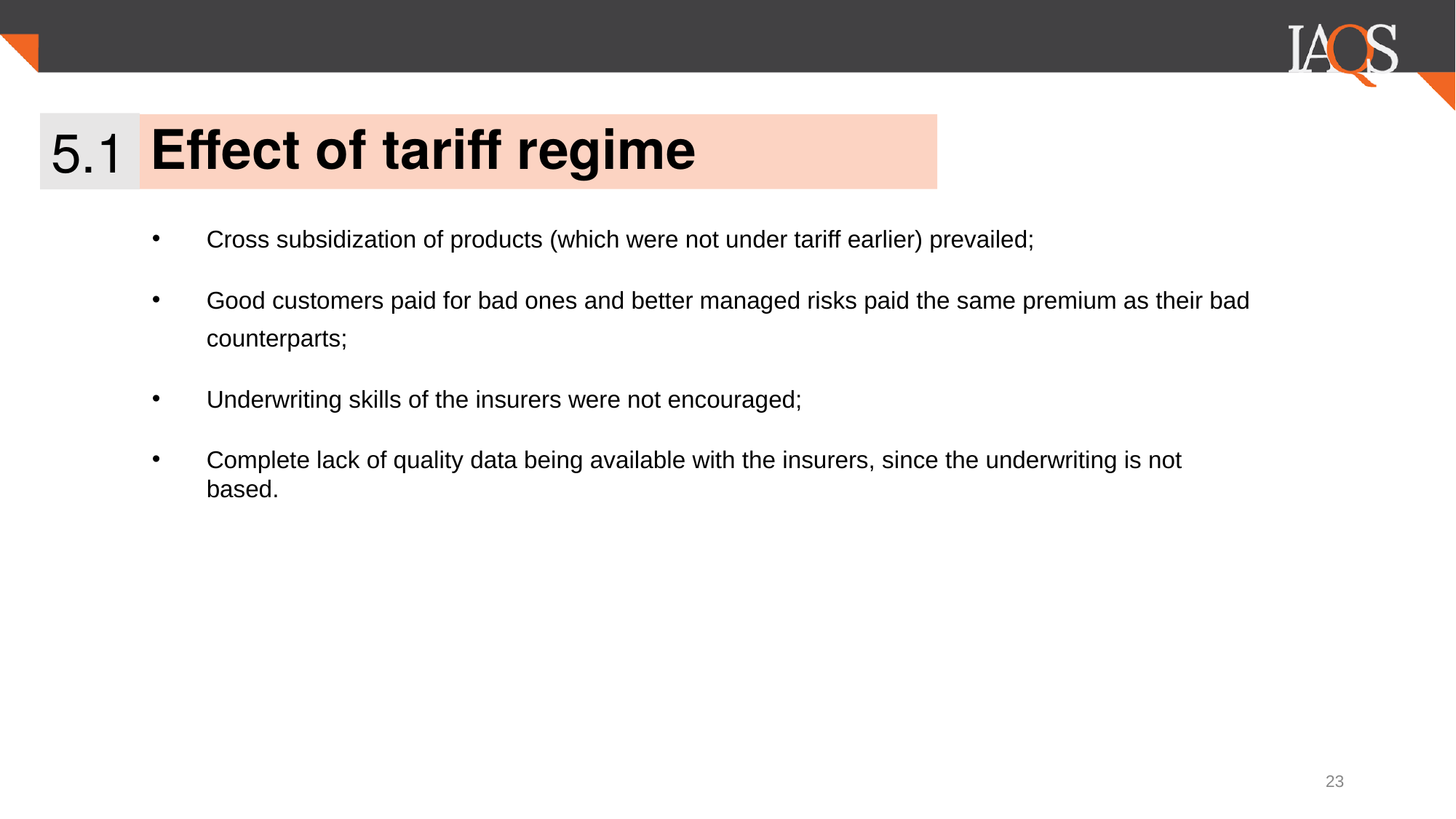

5.1
# Effect of tariff regime
Cross subsidization of products (which were not under tariff earlier) prevailed;
Good customers paid for bad ones and better managed risks paid the same premium as their bad
counterparts;
Underwriting skills of the insurers were not encouraged;
Complete lack of quality data being available with the insurers, since the underwriting is not based.

23